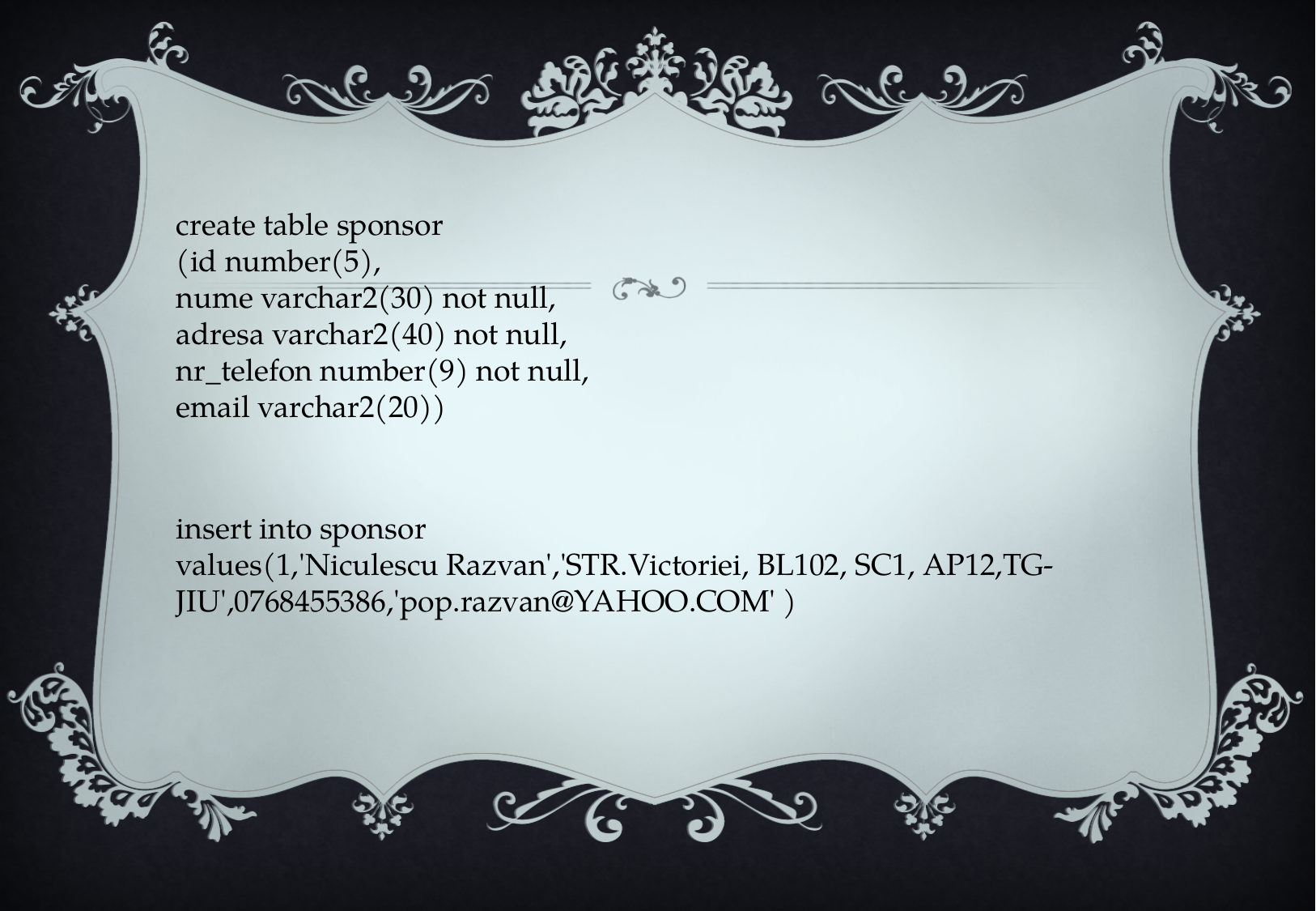

create table sponsor
(id number(5),
nume varchar2(30) not null,
adresa varchar2(40) not null,
nr_telefon number(9) not null,
email varchar2(20))
insert into sponsor
values(1,'Niculescu Razvan','STR.Victoriei, BL102, SC1, AP12,TG-JIU',0768455386,'pop.razvan@YAHOO.COM' )